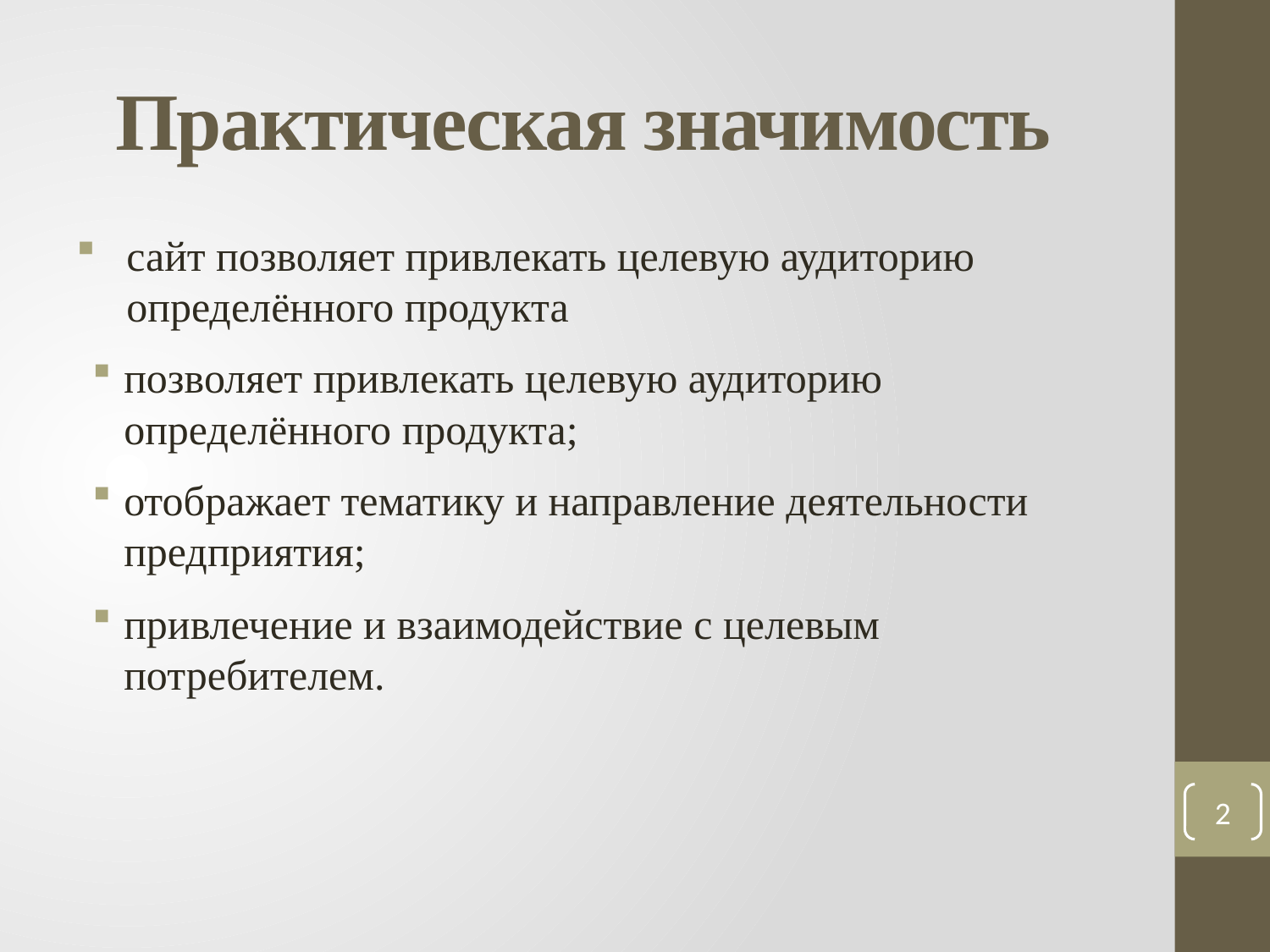

# Практическая значимость
сайт позволяет привлекать целевую аудиторию определённого продукта
позволяет привлекать целевую аудиторию определённого продукта;
отображает тематику и направление деятельности предприятия;
привлечение и взаимодействие с целевым потребителем.
2